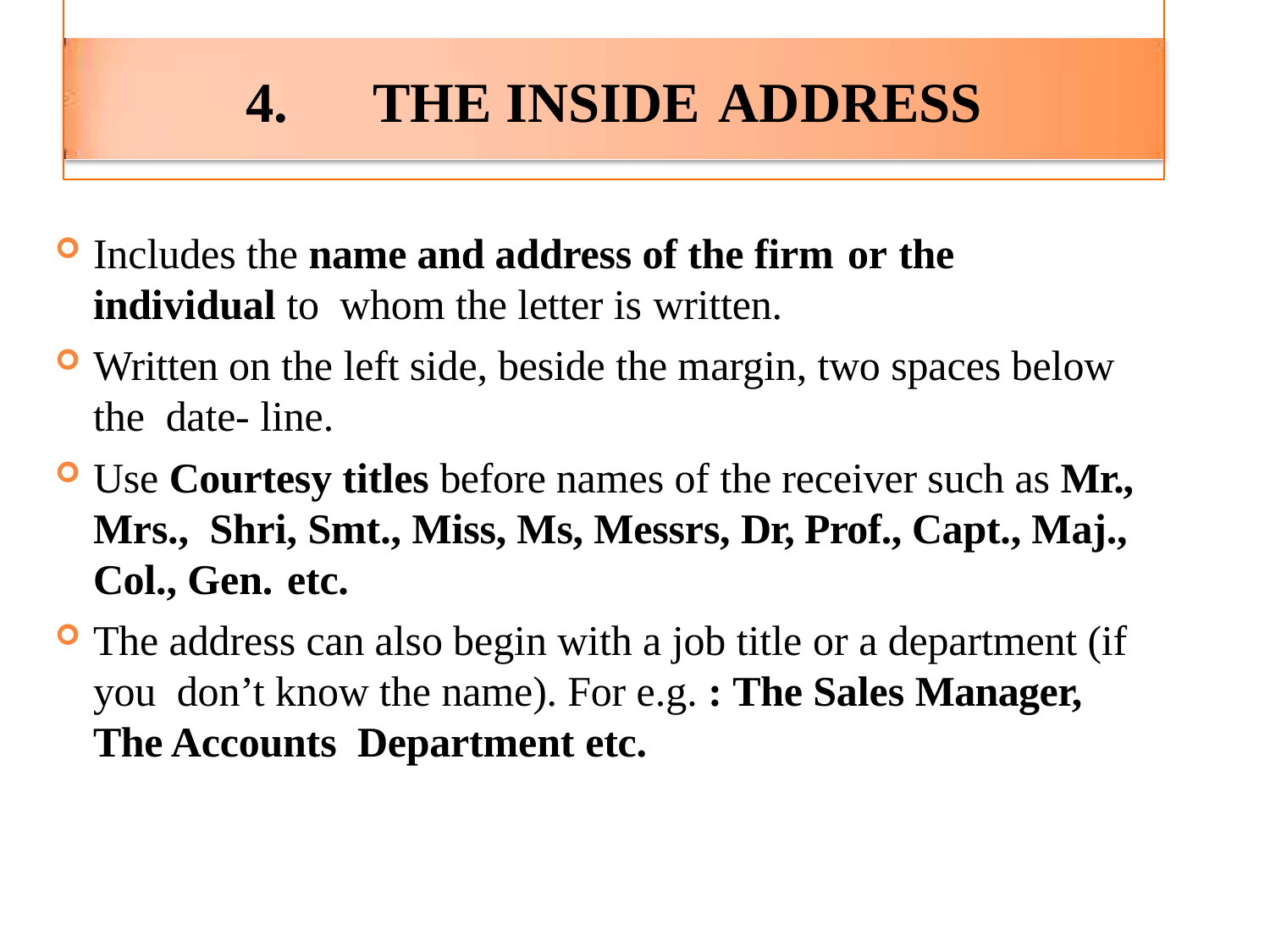

# 4.	THE INSIDE ADDRESS
Includes the name and address of the firm or the individual to  whom the letter is written.
Written on the left side, beside the margin, two spaces below the  date- line.
Use Courtesy titles before names of the receiver such as Mr., Mrs.,  Shri, Smt., Miss, Ms, Messrs, Dr, Prof., Capt., Maj., Col., Gen. etc.
The address can also begin with a job title or a department (if you  don’t know the name). For e.g. : The Sales Manager, The Accounts  Department etc.